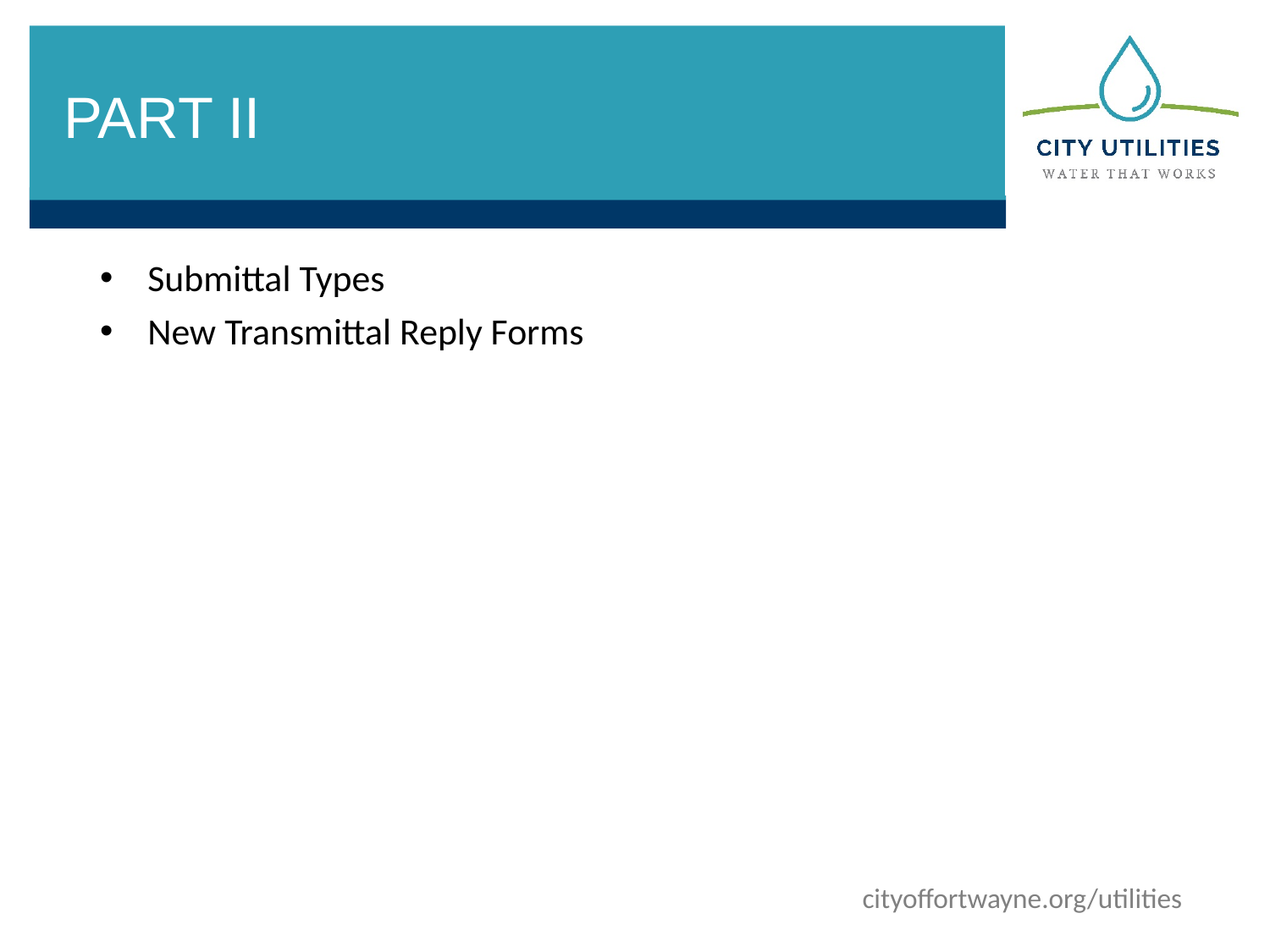

# PART II
Submittal Types
New Transmittal Reply Forms